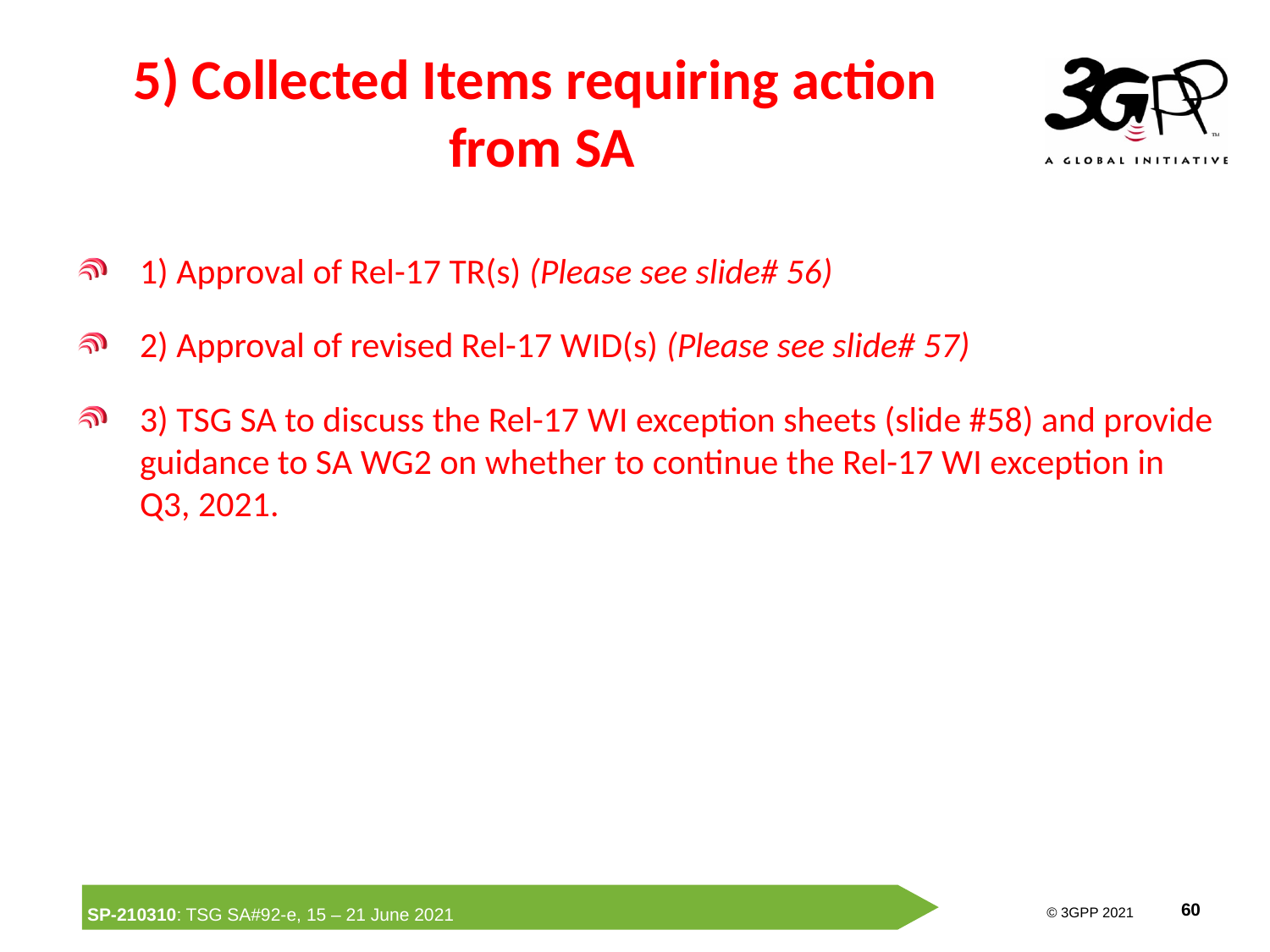

# 5) Collected Items requiring action from SA
1) Approval of Rel-17 TR(s) (Please see slide# 56)
2) Approval of revised Rel-17 WID(s) (Please see slide# 57)
3) TSG SA to discuss the Rel-17 WI exception sheets (slide #58) and provide guidance to SA WG2 on whether to continue the Rel-17 WI exception in Q3, 2021.